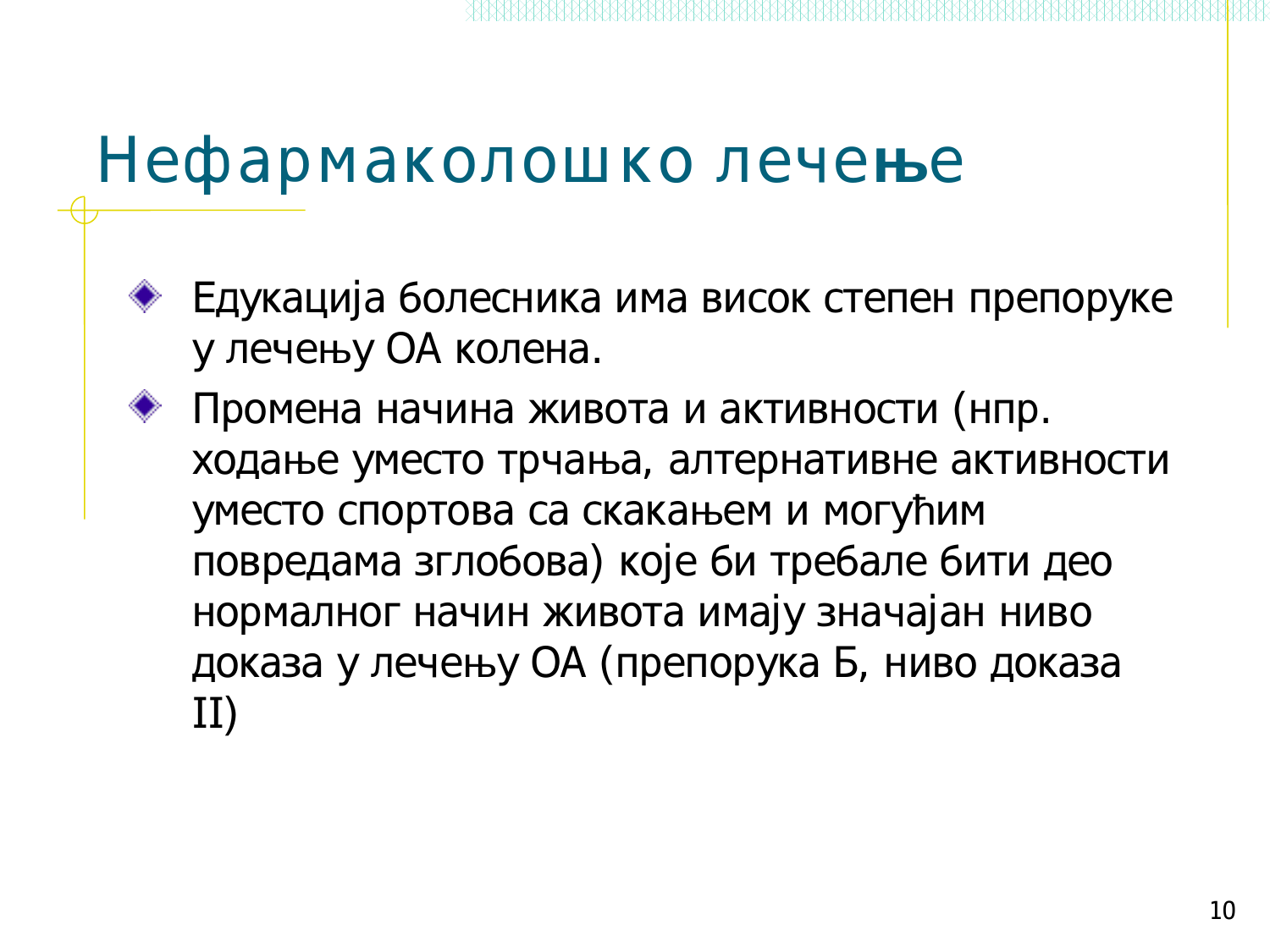

# Нефармаколошко лечење
Едукација болесника има висок степен препоруке у лечењу ОА колена.
Промена начина живота и активности (нпр. ходање уместо трчања, алтернативне активности уместо спортова са скакањем и могућим повредама зглобова) које би требале бити део нормалног начин живота имају значајан ниво доказа у лечењу ОА (препорука Б, ниво доказа II)
10